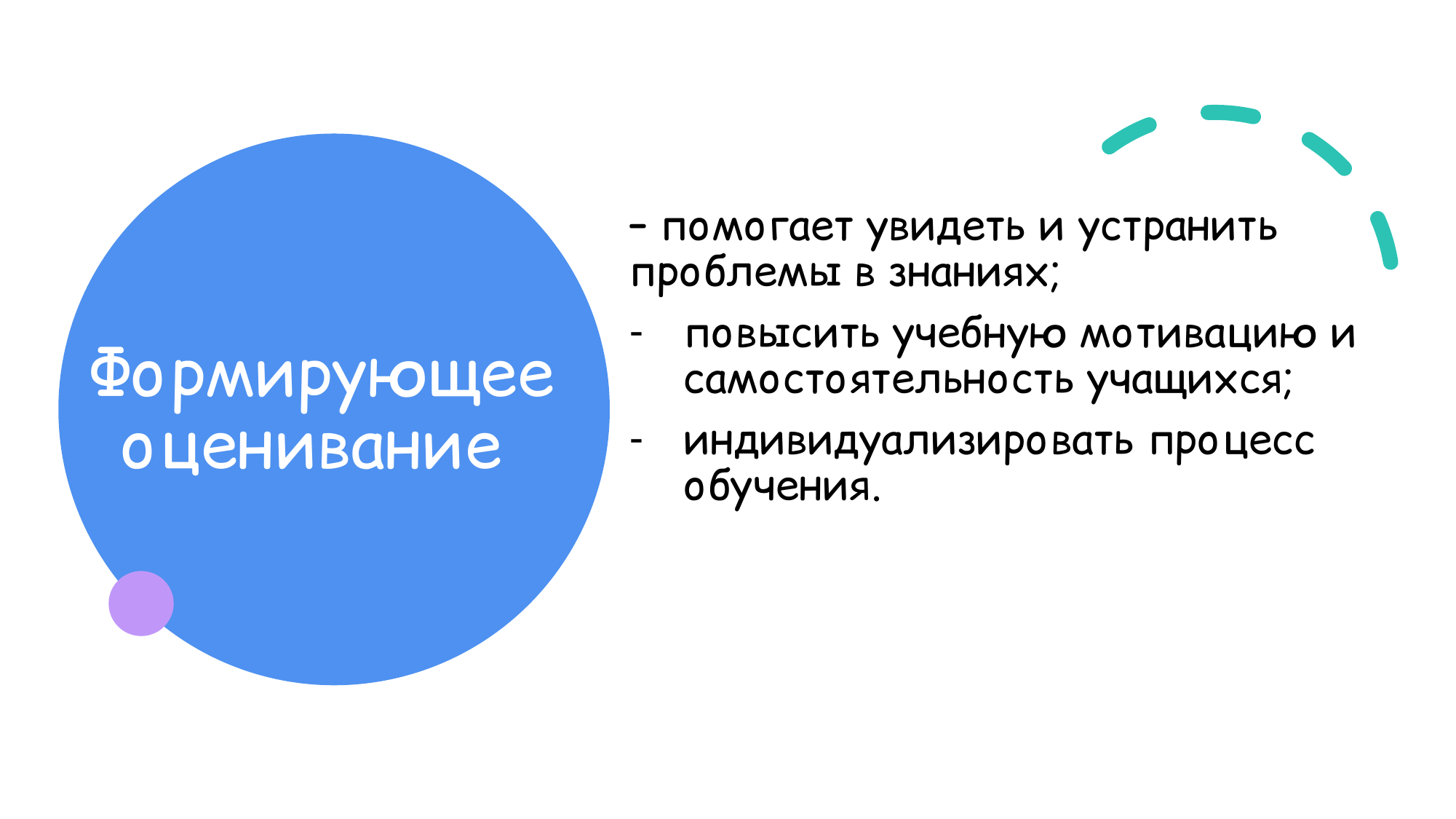

# Формирующее оценивание
– помогает увидеть и устранить проблемы в знаниях;
повысить учебную мотивацию и самостоятельность учащихся;
индивидуализировать процесс обучения.